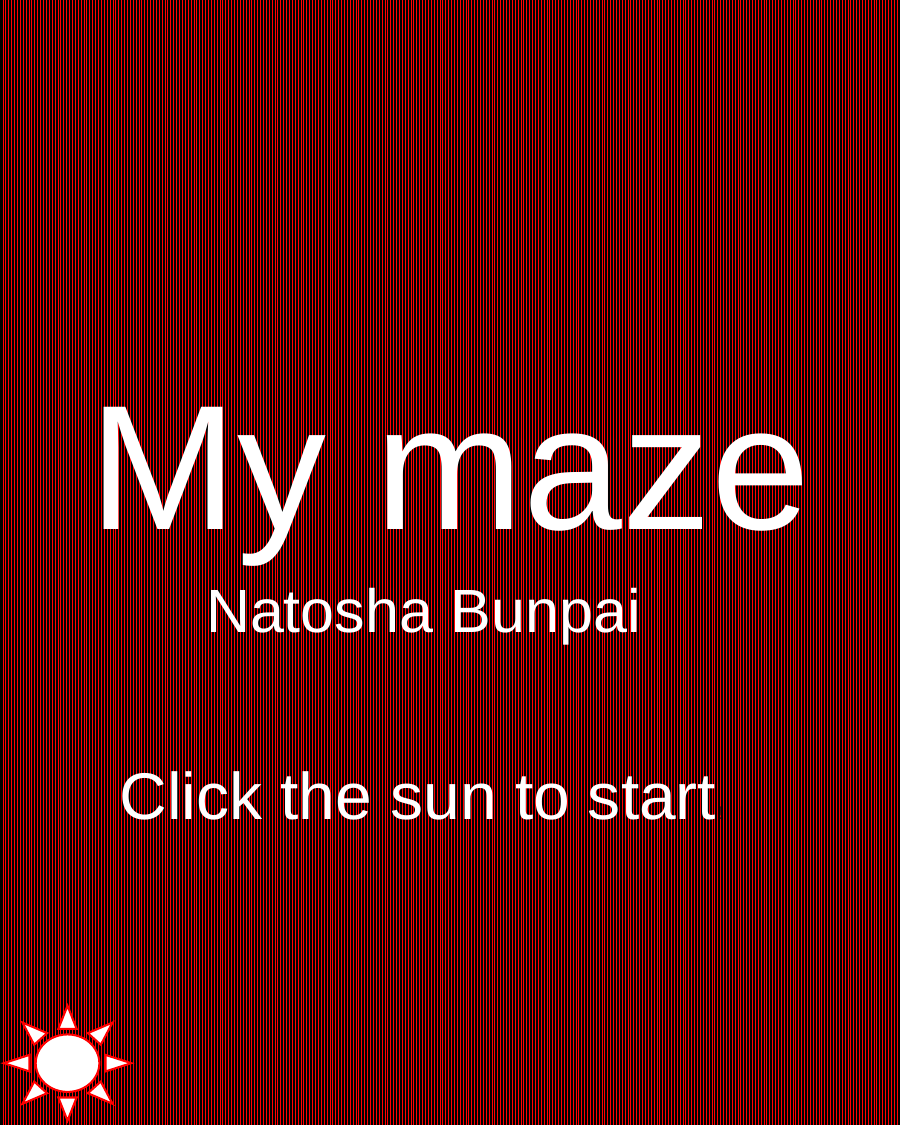

# My maze
Natosha Bunpai

Click the sun to start!